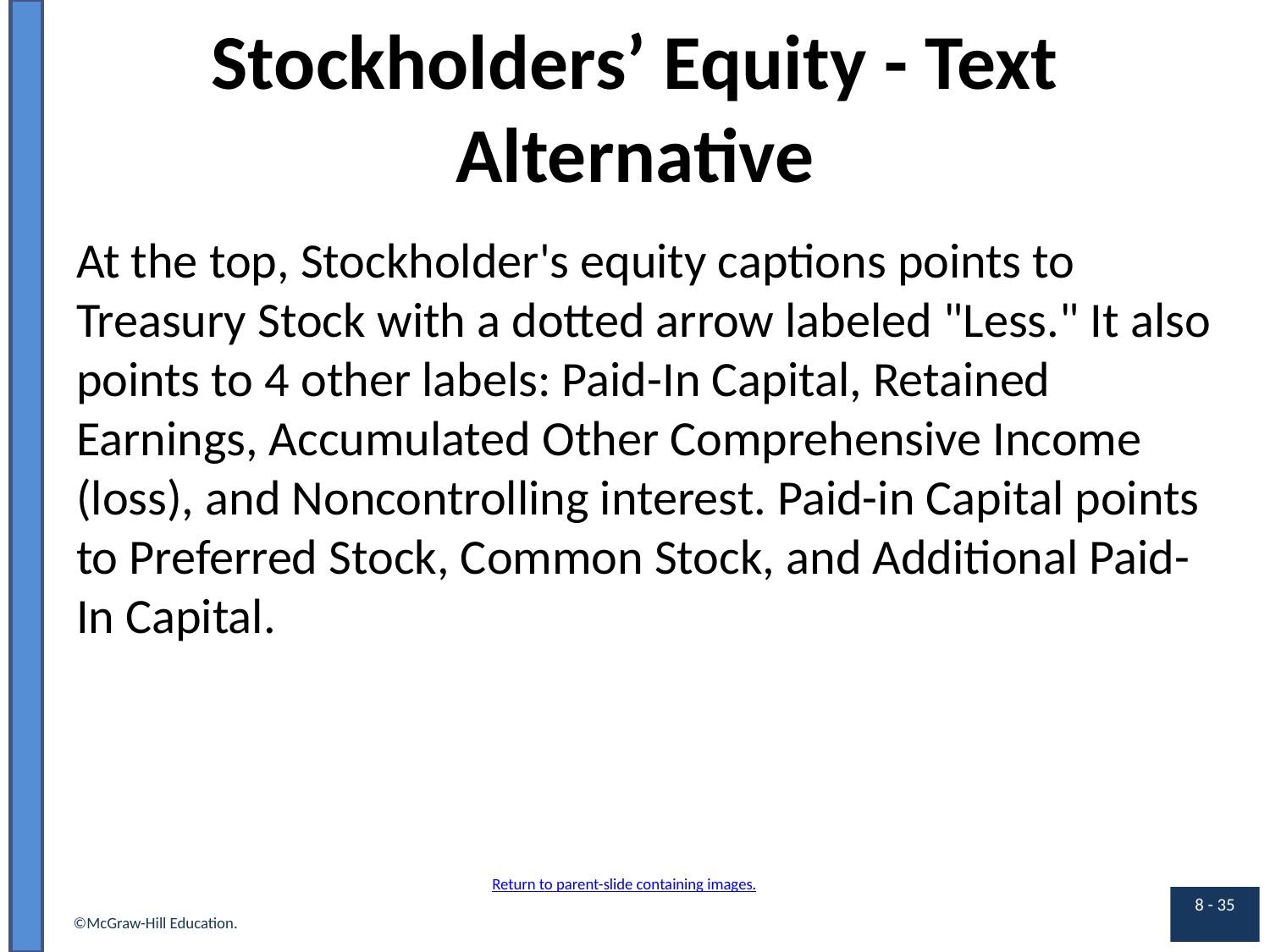

# Stockholders’ Equity - Text Alternative
At the top, Stockholder's equity captions points to Treasury Stock with a dotted arrow labeled "Less." It also points to 4 other labels: Paid-In Capital, Retained Earnings, Accumulated Other Comprehensive Income (loss), and Noncontrolling interest. Paid-in Capital points to Preferred Stock, Common Stock, and Additional Paid-In Capital.
Return to parent-slide containing images.